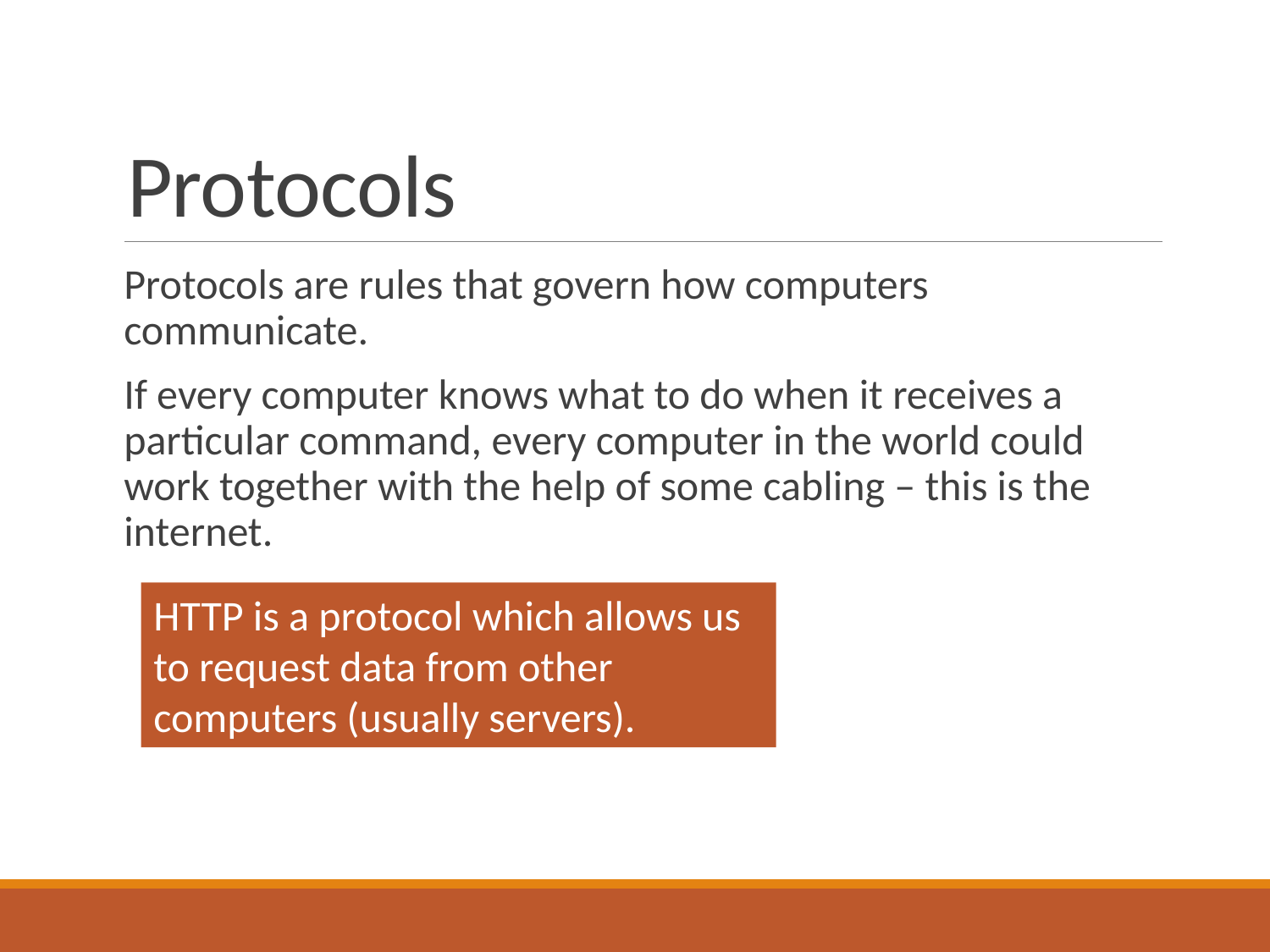

# Protocols
Protocols are rules that govern how computers communicate.
If every computer knows what to do when it receives a particular command, every computer in the world could work together with the help of some cabling – this is the internet.
HTTP is a protocol which allows us to request data from other computers (usually servers).